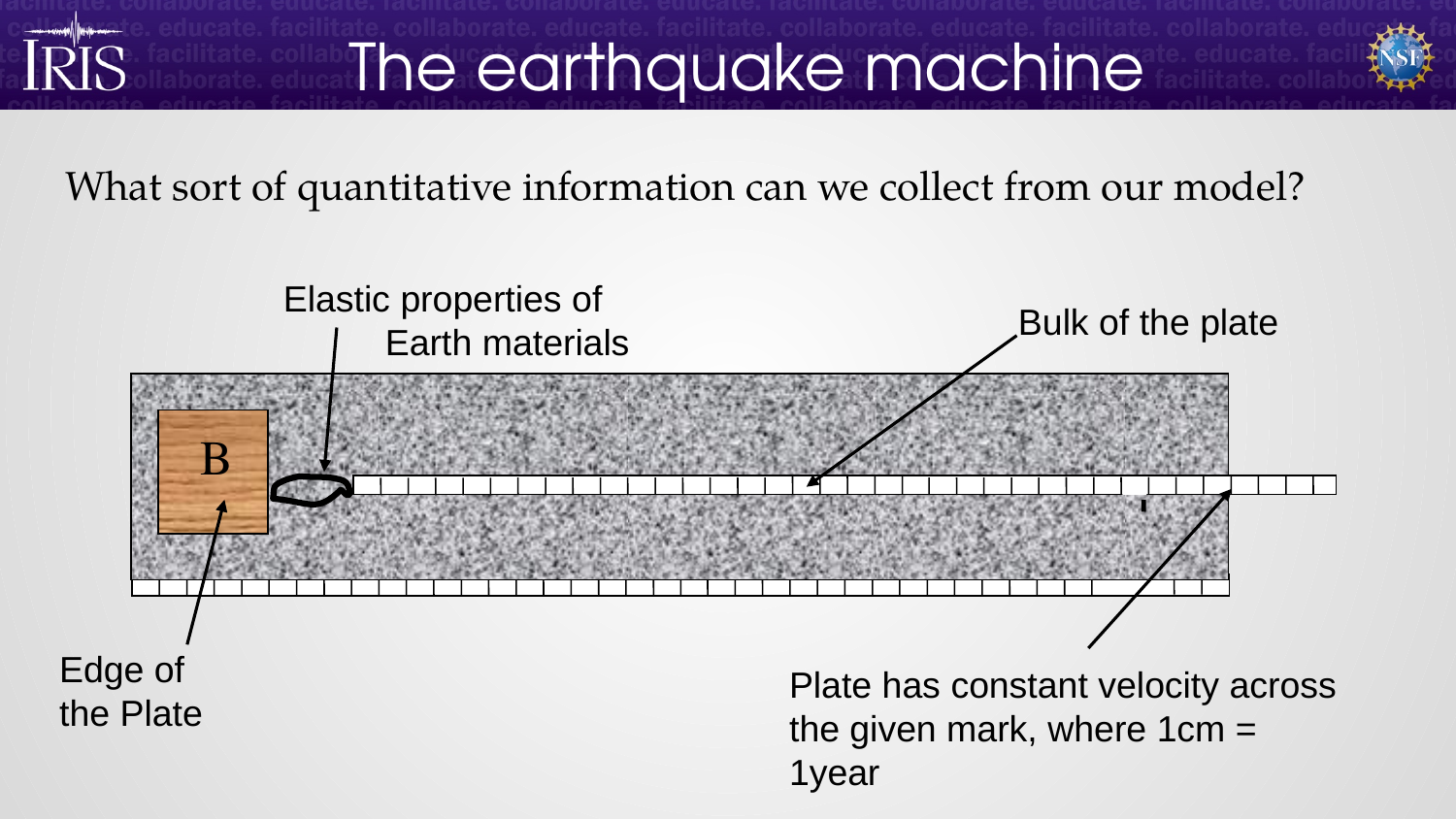

The earthquake machine
What sort of quantitative information can we collect from our model?
Elastic properties of
          Earth materials
Bulk of the plate

B

Edge of
the Plate
Plate has constant velocity across the given mark, where 1cm = 1year